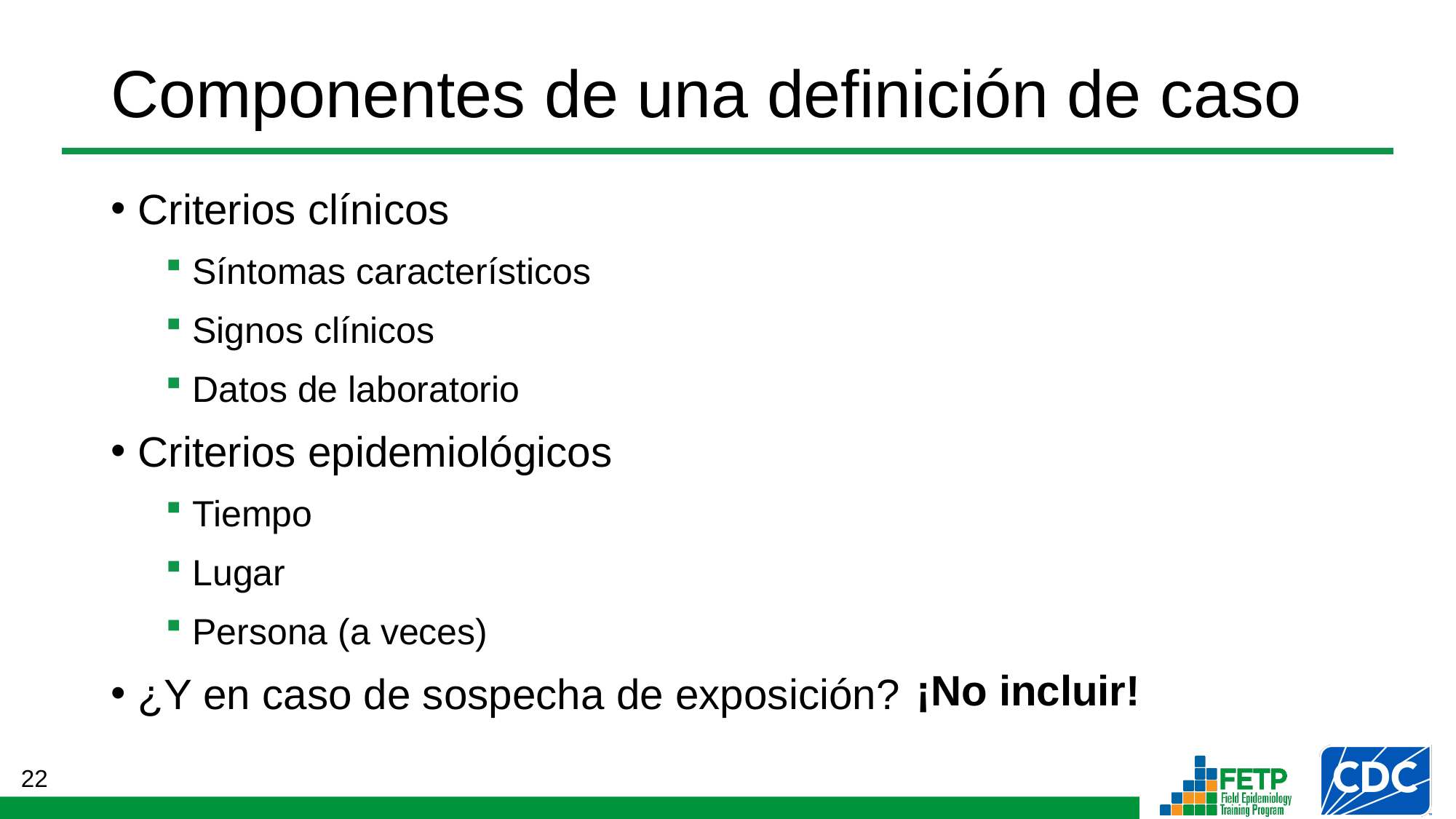

# Componentes de una definición de caso
Criterios clínicos
Síntomas característicos
Signos clínicos
Datos de laboratorio
Criterios epidemiológicos
Tiempo
Lugar
Persona (a veces)
¿Y en caso de sospecha de exposición?

¡No incluir!